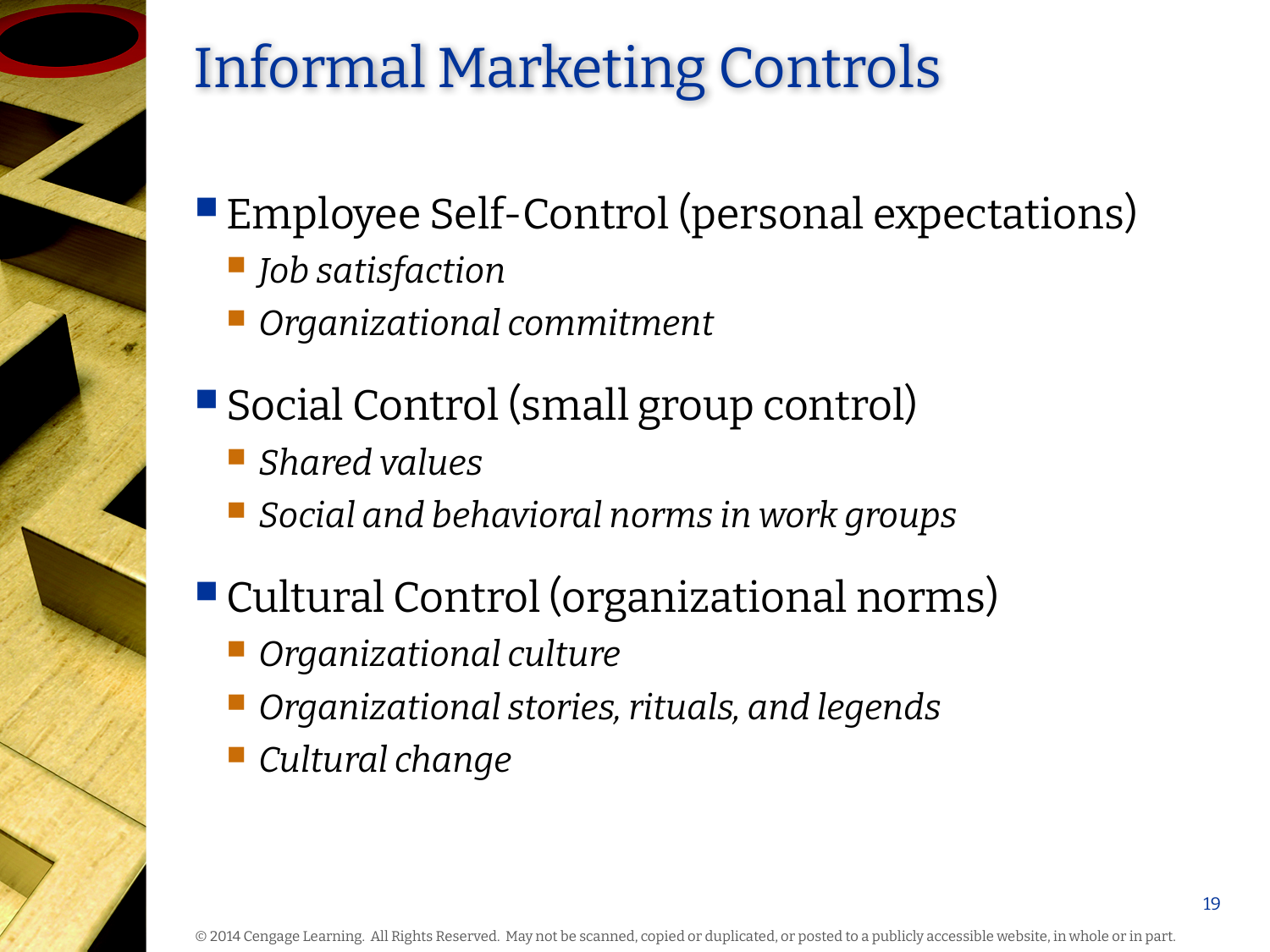

# Informal Marketing Controls
Employee Self-Control (personal expectations)
Job satisfaction
Organizational commitment
Social Control (small group control)
Shared values
Social and behavioral norms in work groups
Cultural Control (organizational norms)
Organizational culture
Organizational stories, rituals, and legends
Cultural change
19